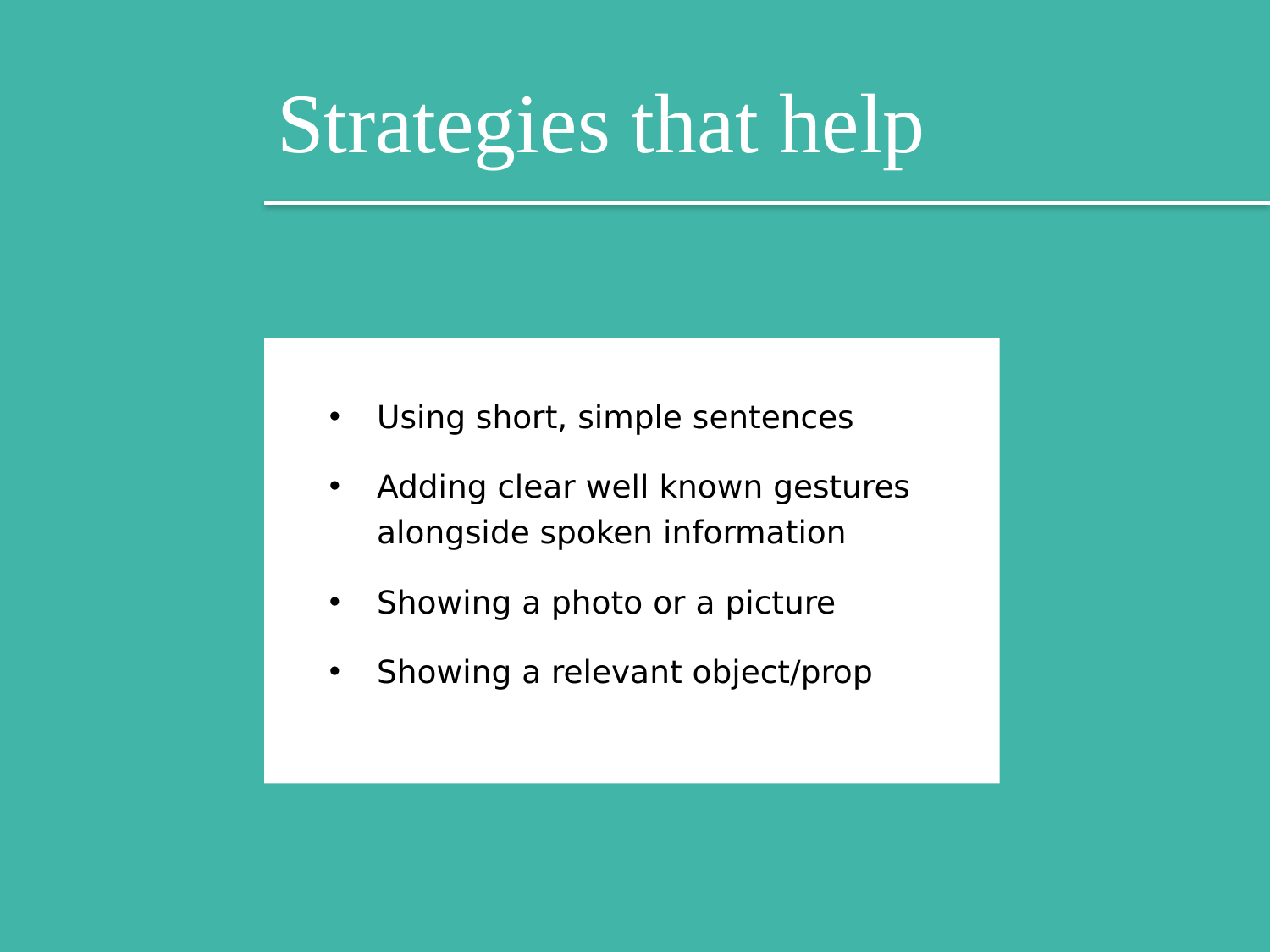

Strategies that help

Using short, simple sentences
Adding clear well known gestures alongside spoken information
Showing a photo or a picture
Showing a relevant object/prop